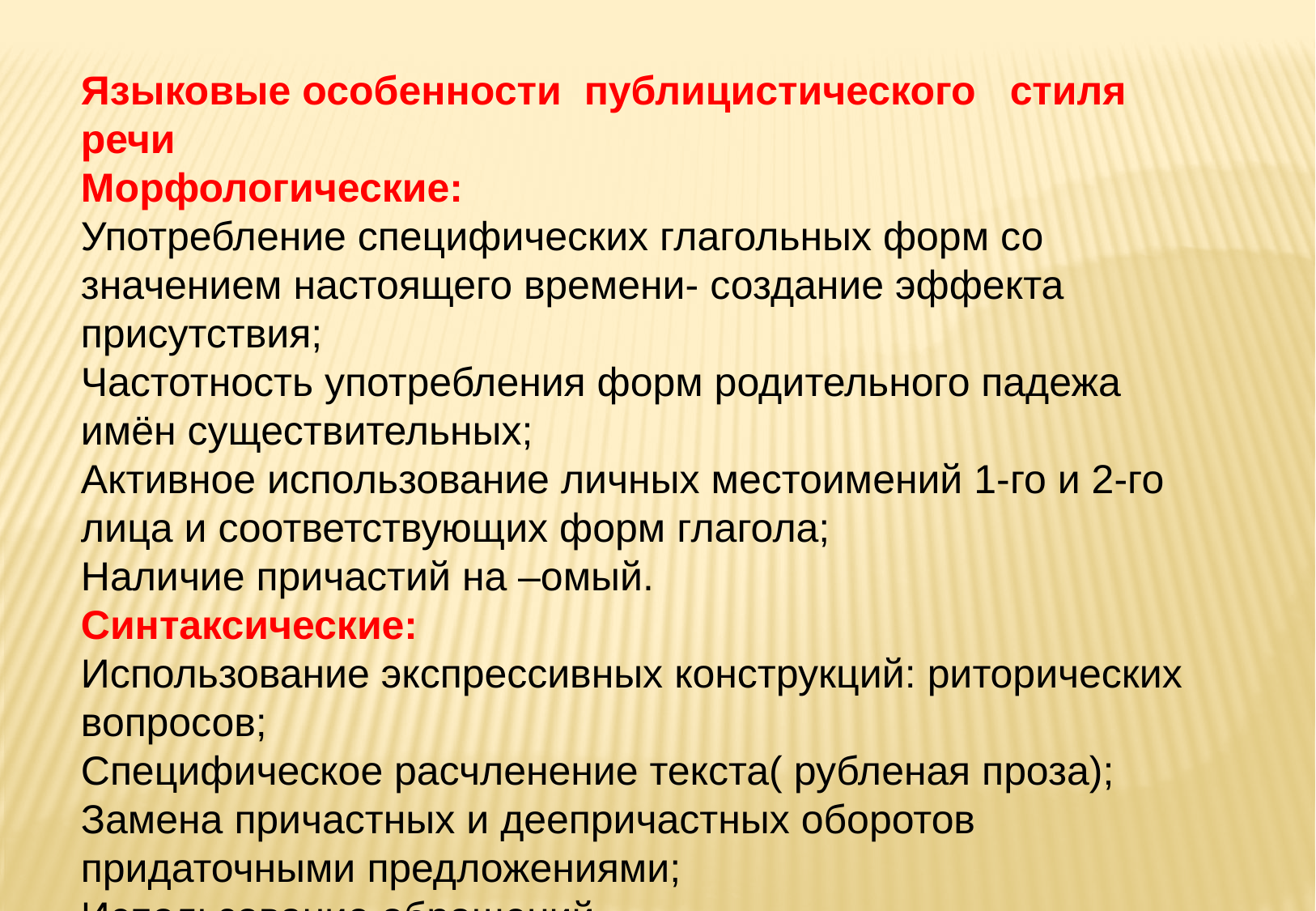

Языковые особенности  публицистического   стиля речи
Морфологические:
Употребление специфических глагольных форм со значением настоящего времени- создание эффекта присутствия;
Частотность употребления форм родительного падежа имён существительных;
Активное использование личных местоимений 1-го и 2-го лица и соответствующих форм глагола;
Наличие причастий на –омый.
Синтаксические:
Использование экспрессивных конструкций: риторических вопросов;
Специфическое расчленение текста( рубленая проза);
Замена причастных и деепричастных оборотов придаточными предложениями;
Использование обращений.